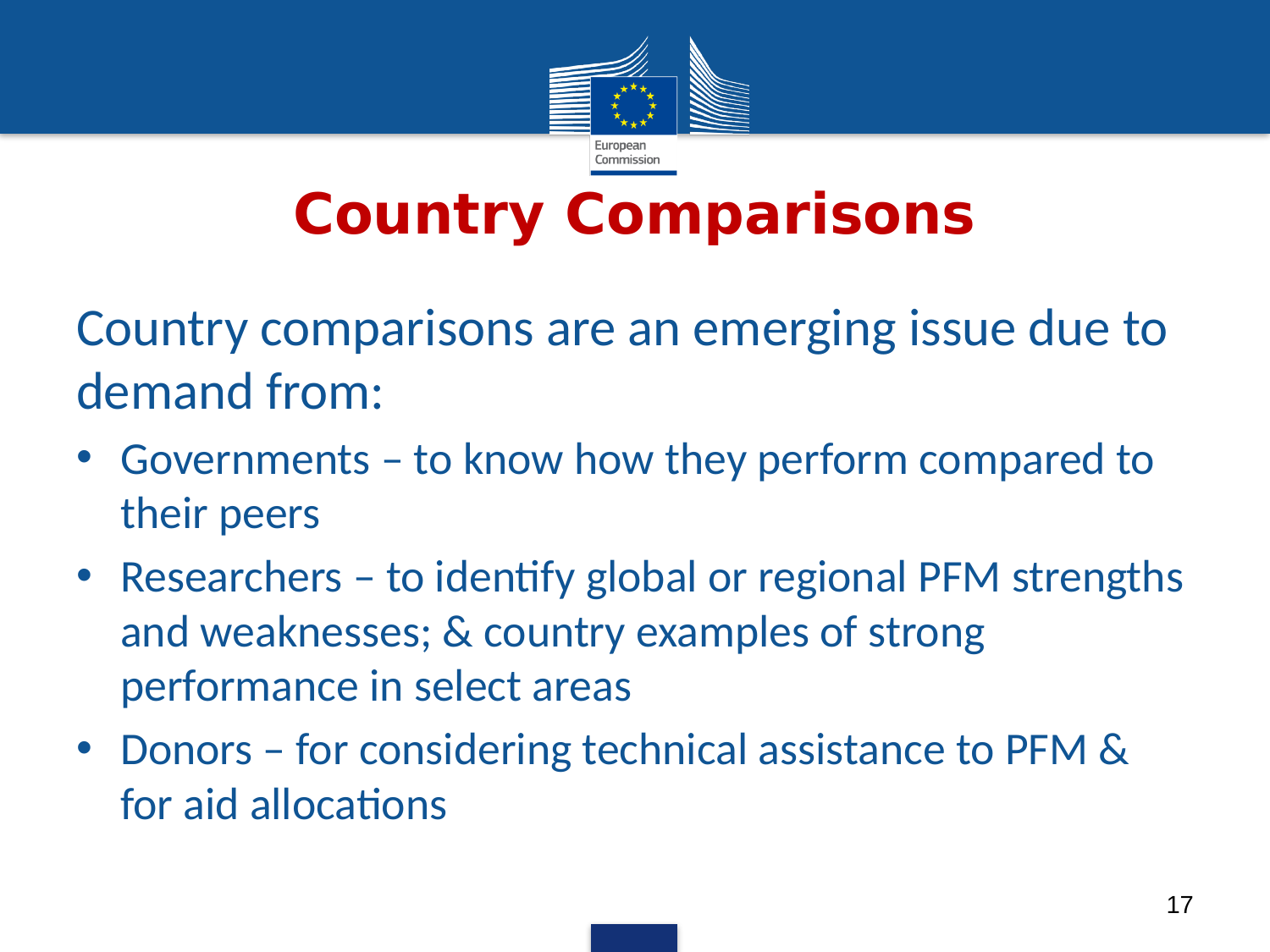

# Country Comparisons
Country comparisons are an emerging issue due to demand from:
Governments – to know how they perform compared to their peers
Researchers – to identify global or regional PFM strengths and weaknesses; & country examples of strong performance in select areas
Donors – for considering technical assistance to PFM & for aid allocations

17